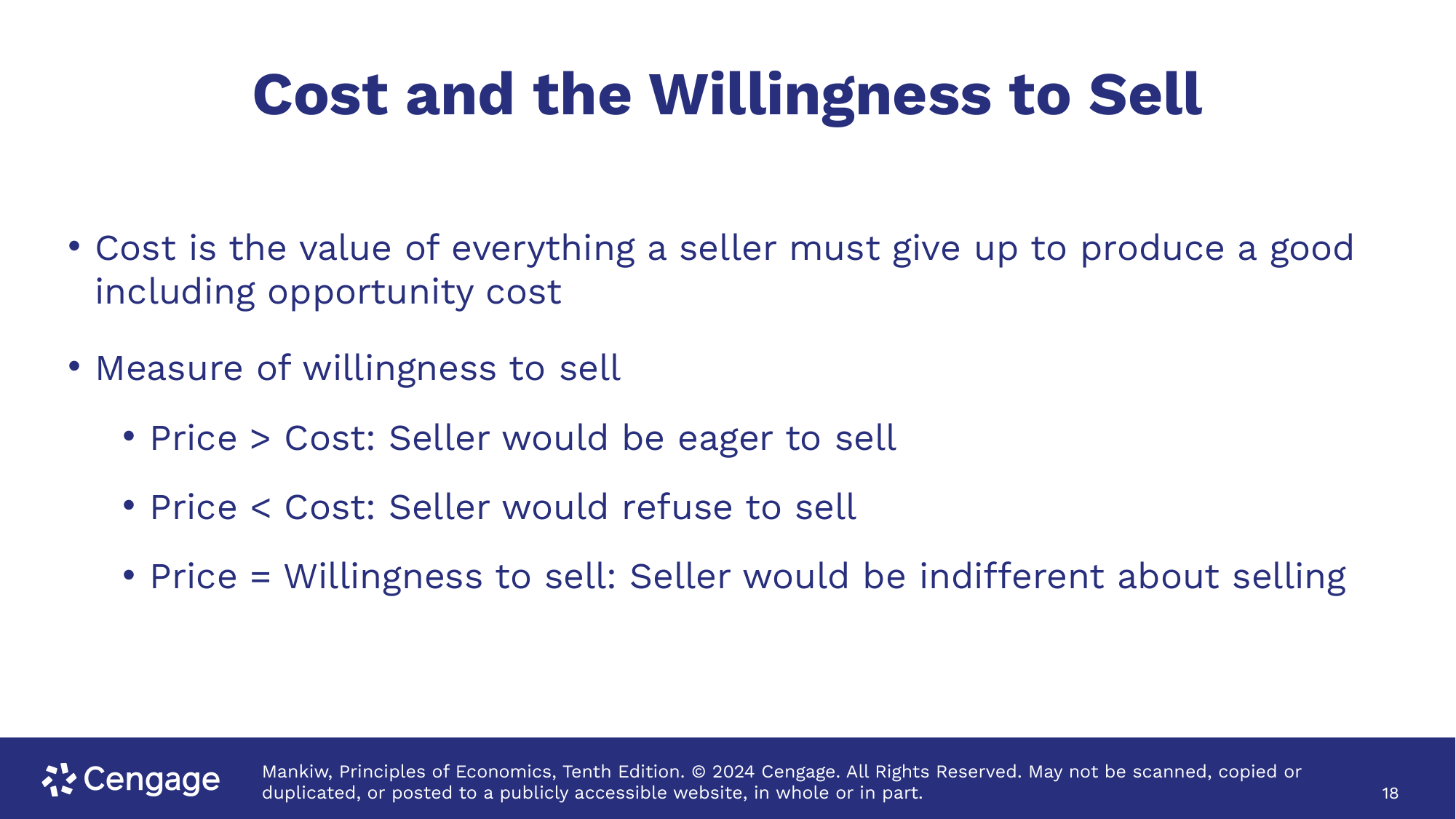

# Cost and the Willingness to Sell
Cost is the value of everything a seller must give up to produce a good including opportunity cost
Measure of willingness to sell
Price > Cost: Seller would be eager to sell
Price < Cost: Seller would refuse to sell
Price = Willingness to sell: Seller would be indifferent about selling